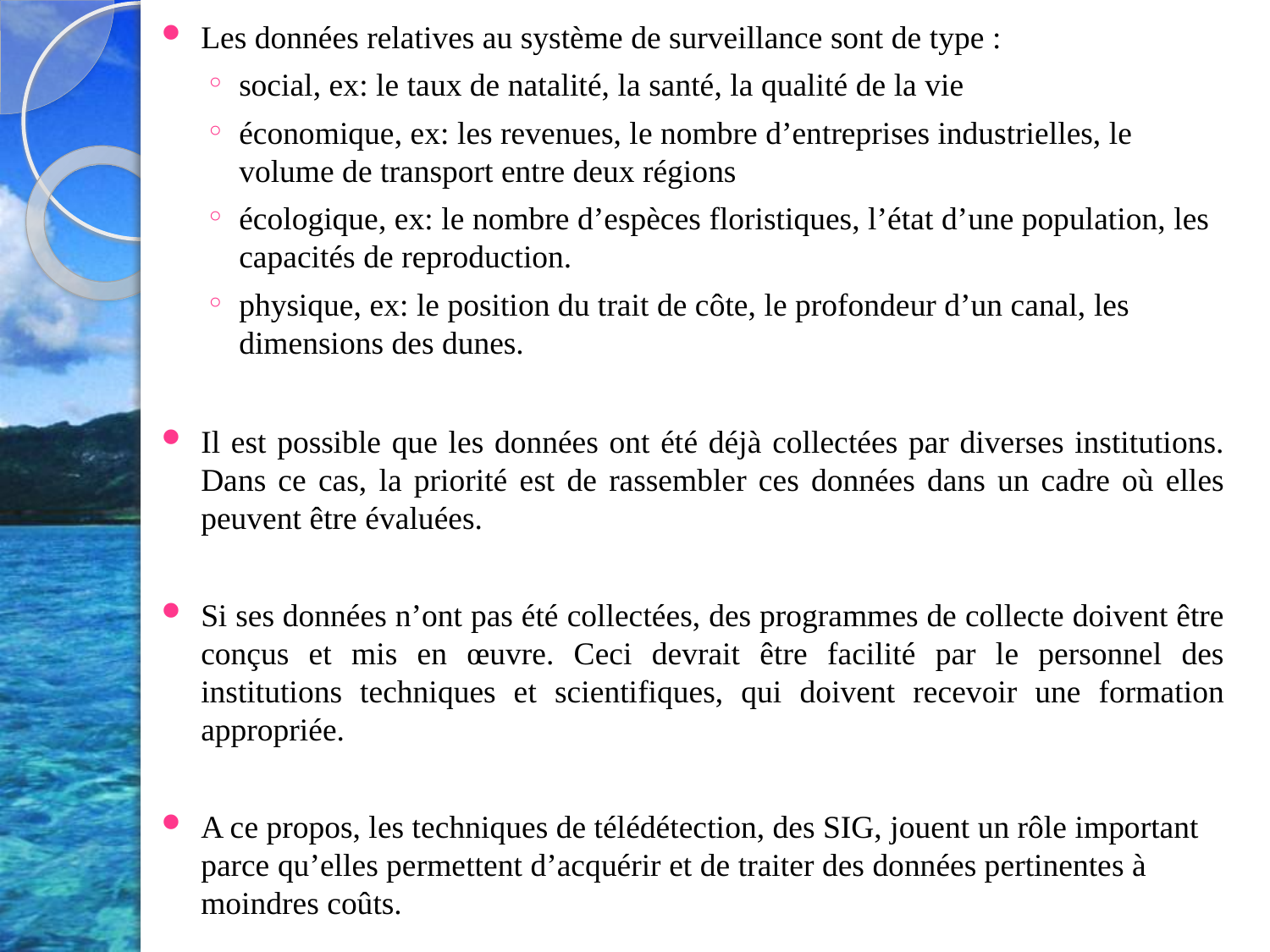

Les données relatives au système de surveillance sont de type :
social, ex: le taux de natalité, la santé, la qualité de la vie
économique, ex: les revenues, le nombre d’entreprises industrielles, le volume de transport entre deux régions
écologique, ex: le nombre d’espèces floristiques, l’état d’une population, les capacités de reproduction.
physique, ex: le position du trait de côte, le profondeur d’un canal, les dimensions des dunes.

Il est possible que les données ont été déjà collectées par diverses institutions. Dans ce cas, la priorité est de rassembler ces données dans un cadre où elles peuvent être évaluées.

Si ses données n’ont pas été collectées, des programmes de collecte doivent être conçus et mis en œuvre. Ceci devrait être facilité par le personnel des institutions techniques et scientifiques, qui doivent recevoir une formation appropriée.

A ce propos, les techniques de télédétection, des SIG, jouent un rôle important parce qu’elles permettent d’acquérir et de traiter des données pertinentes à moindres coûts.